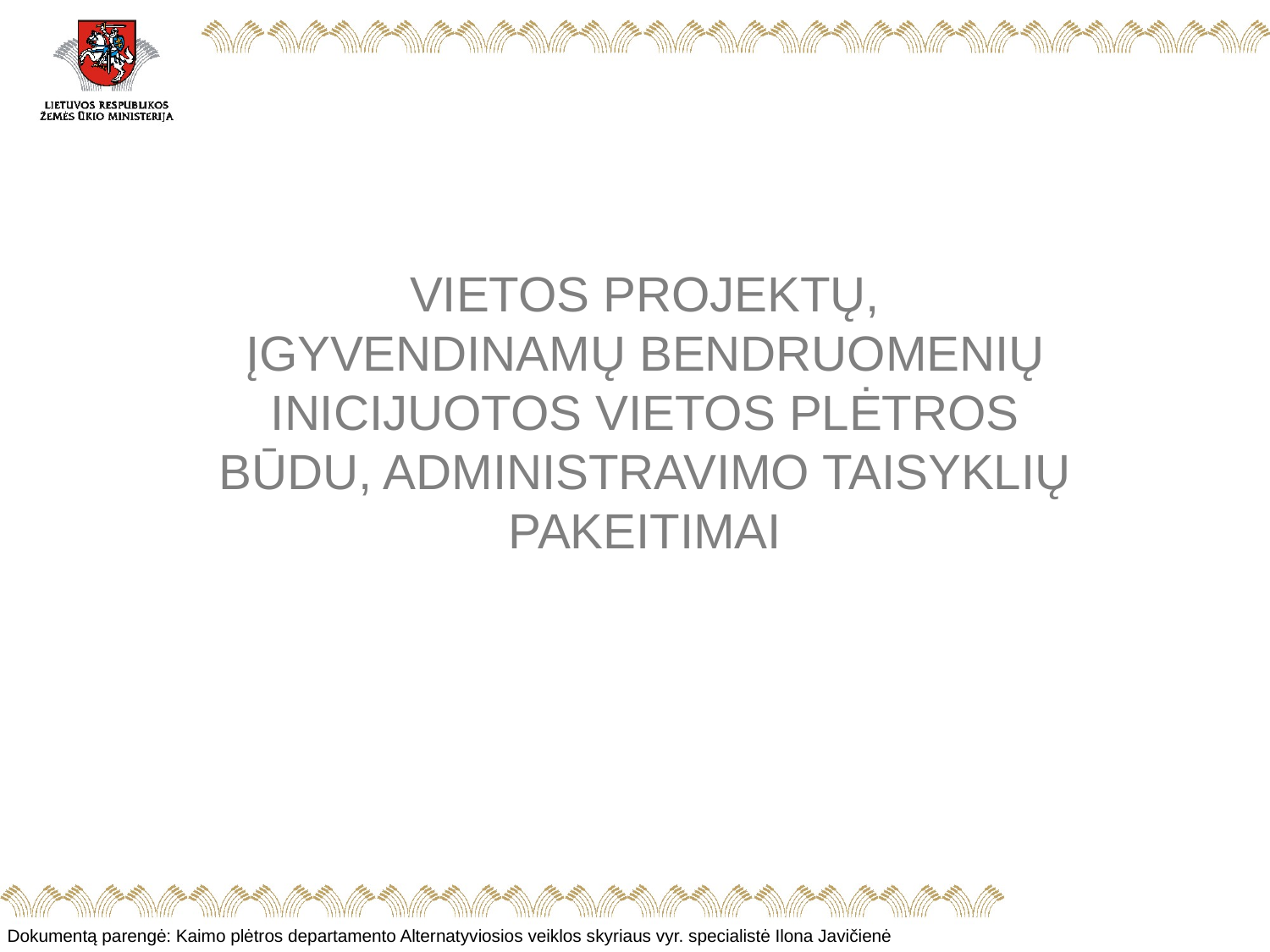

VIETOS PROJEKTŲ, ĮGYVENDINAMŲ BENDRUOMENIŲ INICIJUOTOS VIETOS PLĖTROS BŪDU, ADMINISTRAVIMO TAISYKLIŲ PAKEITIMAI
Dokumentą parengė: Kaimo plėtros departamento Alternatyviosios veiklos skyriaus vyr. specialistė Ilona Javičienė